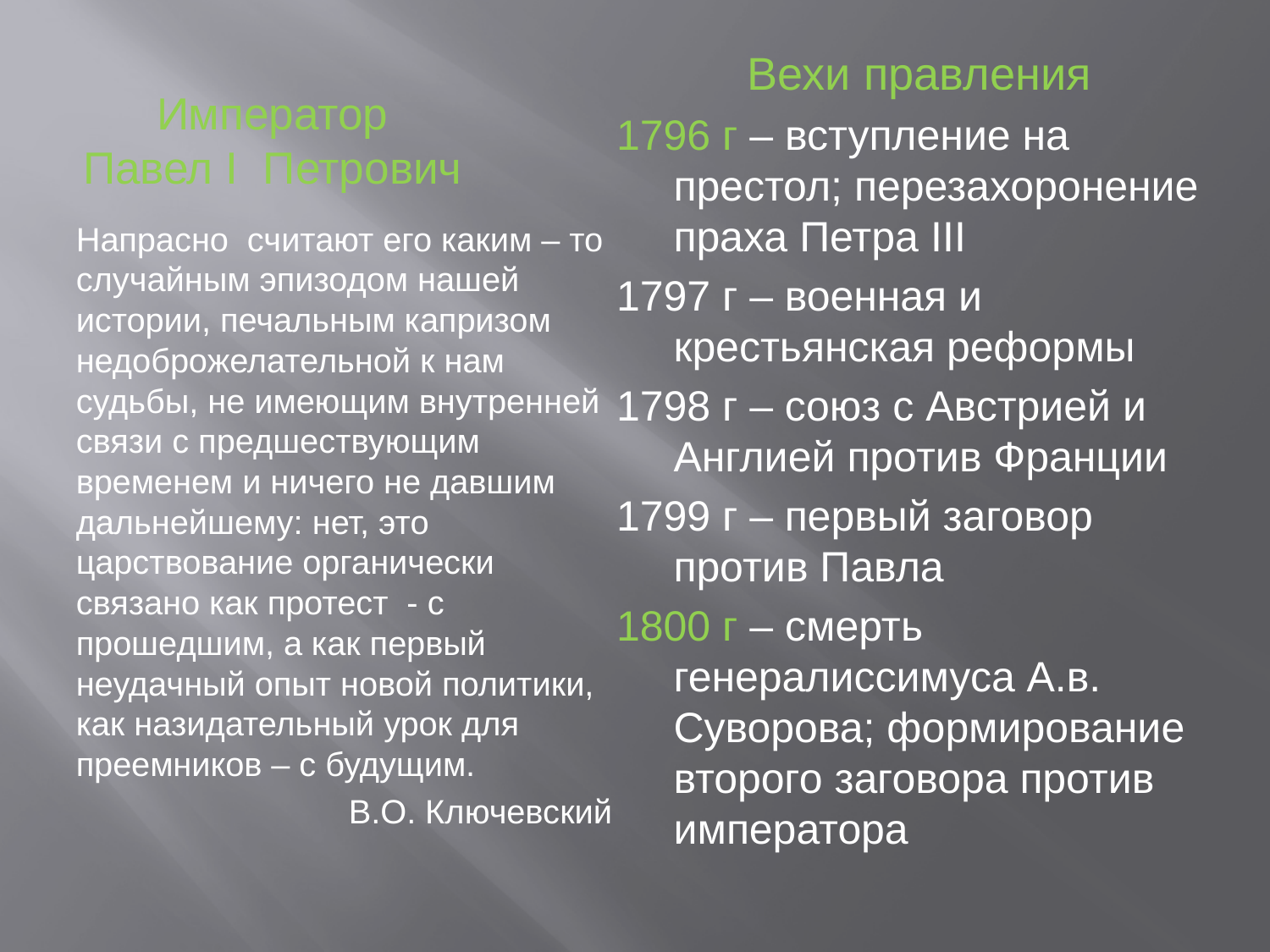

# Император Павел I  Петрович
Вехи правления
1796 г – вступление на престол; перезахоронение праха Петра III
1797 г – военная и крестьянская реформы
1798 г – союз с Австрией и Англией против Франции
1799 г – первый заговор против Павла
1800 г – смерть генералиссимуса А.в. Суворова; формирование второго заговора против императора
Напрасно  считают его каким – то случайным эпизодом нашей истории, печальным капризом недоброжелательной к нам судьбы, не имеющим внутренней связи с предшествующим временем и ничего не давшим дальнейшему: нет, это царствование органически связано как протест  - с прошедшим, а как первый неудачный опыт новой политики, как назидательный урок для преемников – с будущим.
В.О. Ключевский